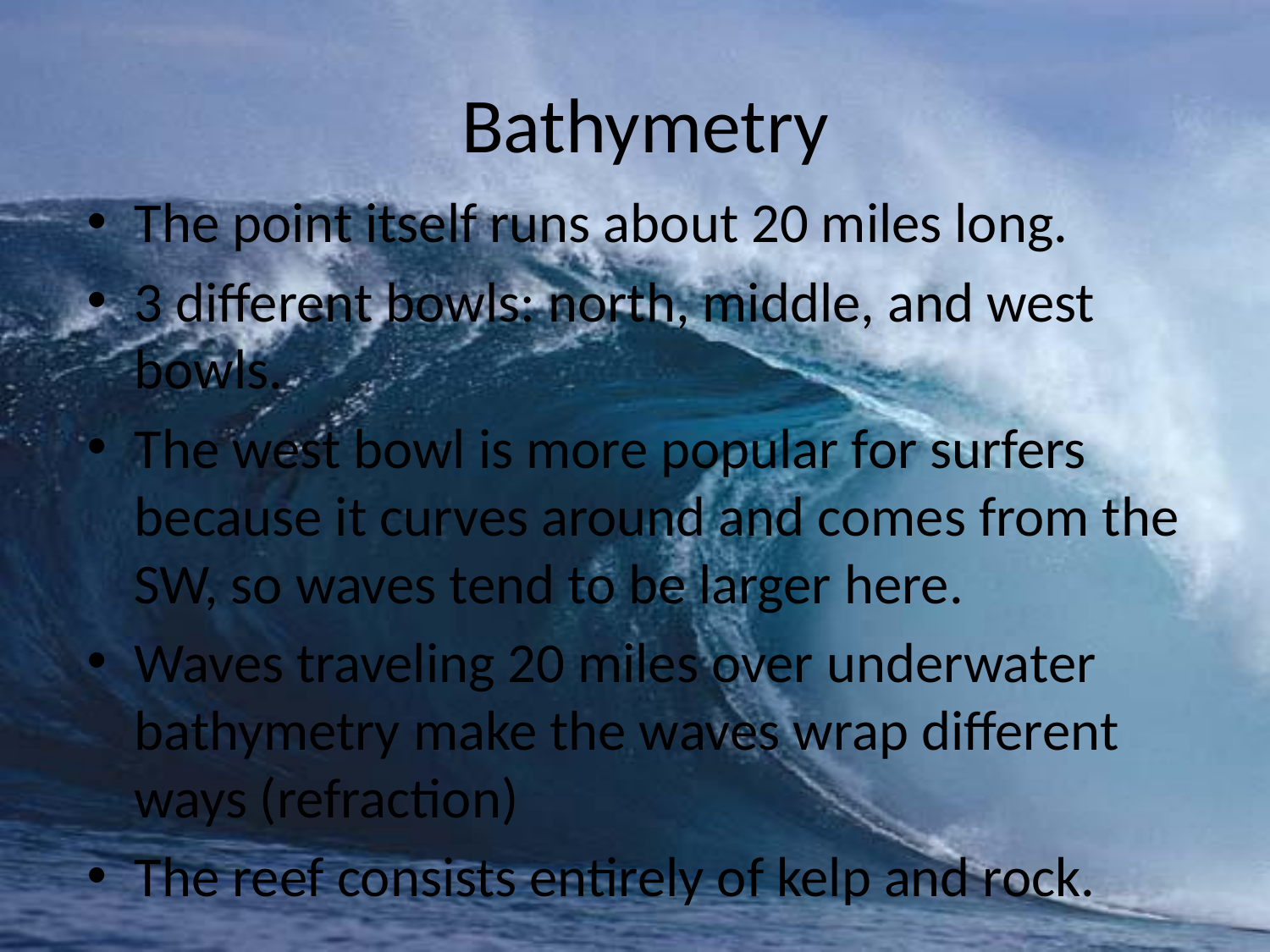

# Bathymetry
The point itself runs about 20 miles long.
3 different bowls: north, middle, and west bowls.
The west bowl is more popular for surfers because it curves around and comes from the SW, so waves tend to be larger here.
Waves traveling 20 miles over underwater bathymetry make the waves wrap different ways (refraction)
The reef consists entirely of kelp and rock.